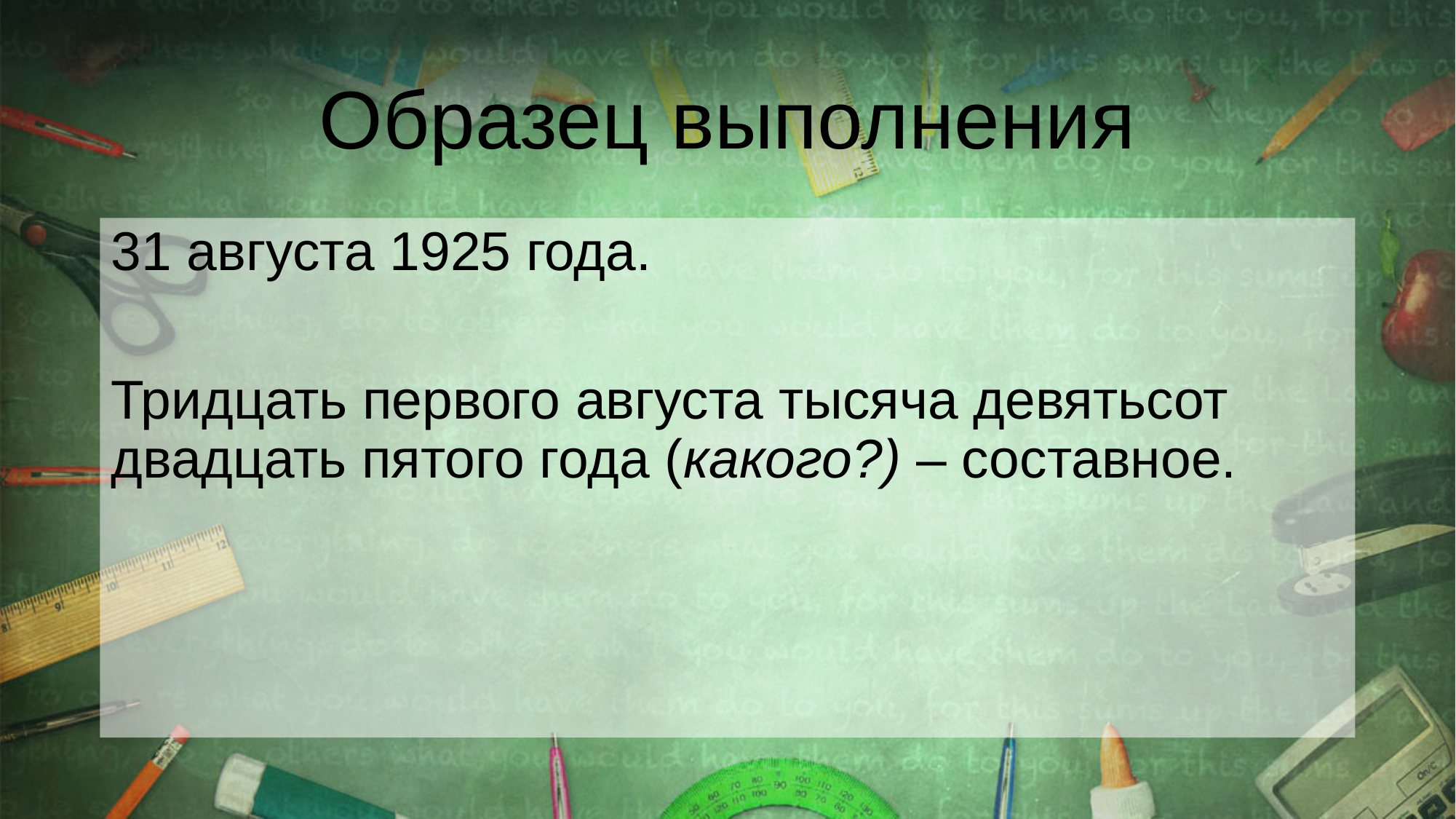

# Образец выполнения
31 августа 1925 года.

Тридцать первого августа тысяча девятьсот двадцать пятого года (какого?) – составное.